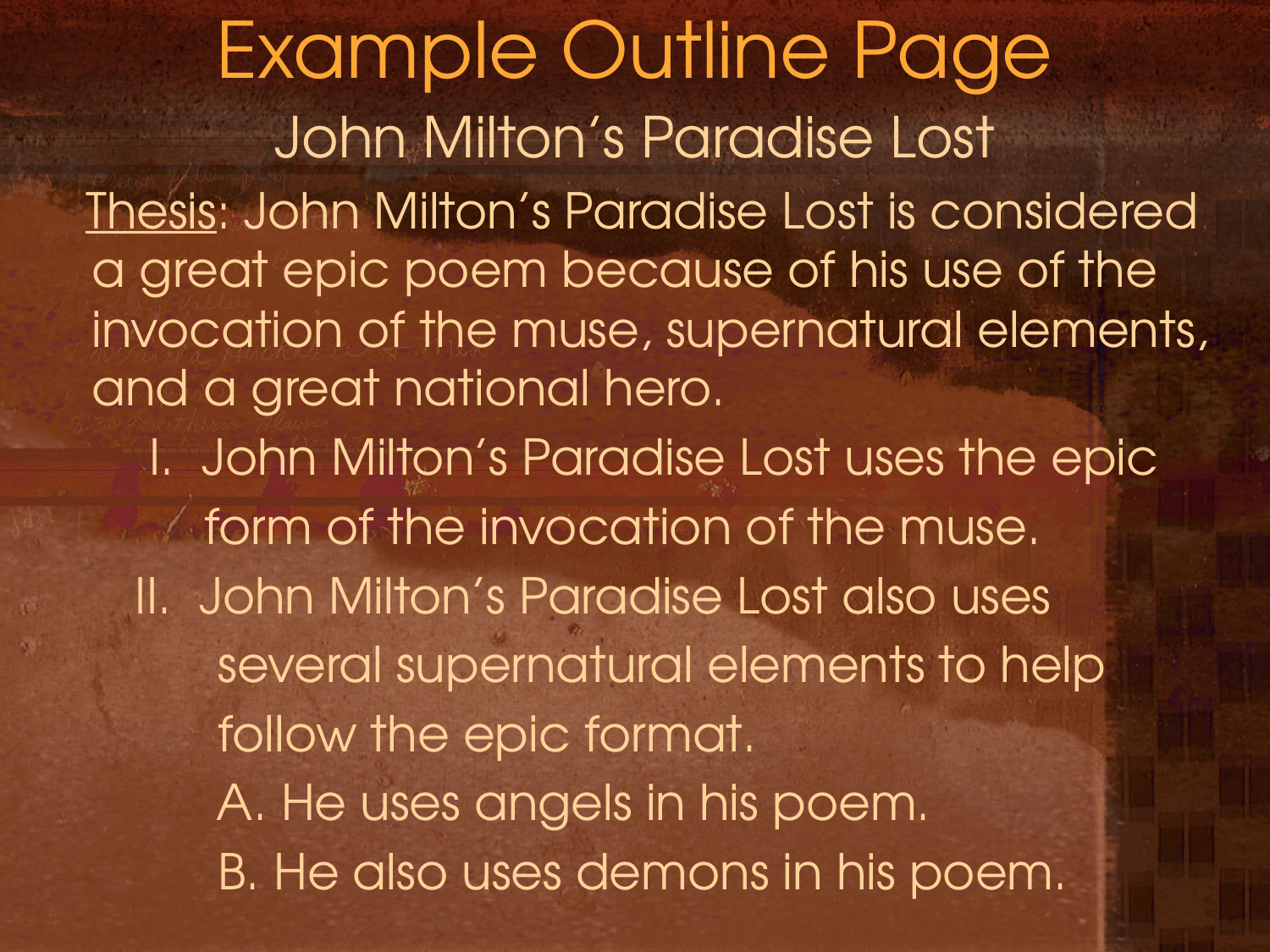

# Example Outline Page
John Milton’s Paradise Lost
   Thesis: John Milton’s Paradise Lost is considered a great epic poem because of his use of the invocation of the muse, supernatural elements, and a great national hero.
   I.  John Milton’s Paradise Lost uses the epic
       form of the invocation of the muse.
  II.  John Milton’s Paradise Lost also uses
        several supernatural elements to help
        follow the epic format.
	     A. He uses angels in his poem.
        B. He also uses demons in his poem.